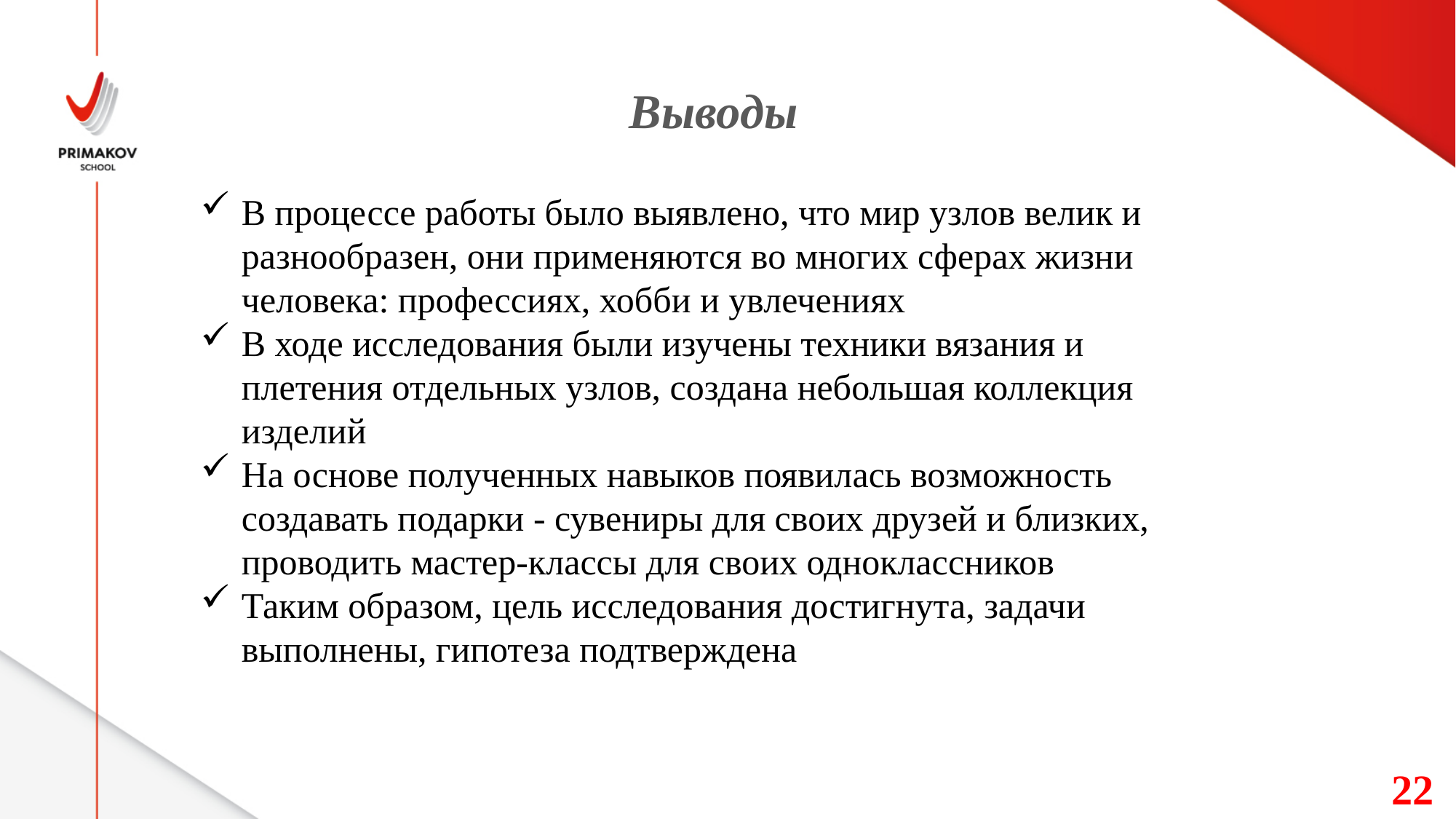

Выводы
В процессе работы было выявлено, что мир узлов велик и разнообразен, они применяются во многих сферах жизни человека: профессиях, хобби и увлечениях
В ходе исследования были изучены техники вязания и плетения отдельных узлов, создана небольшая коллекция изделий
На основе полученных навыков появилась возможность создавать подарки - сувениры для своих друзей и близких, проводить мастер-классы для своих одноклассников
Таким образом, цель исследования достигнута, задачи выполнены, гипотеза подтверждена
 22